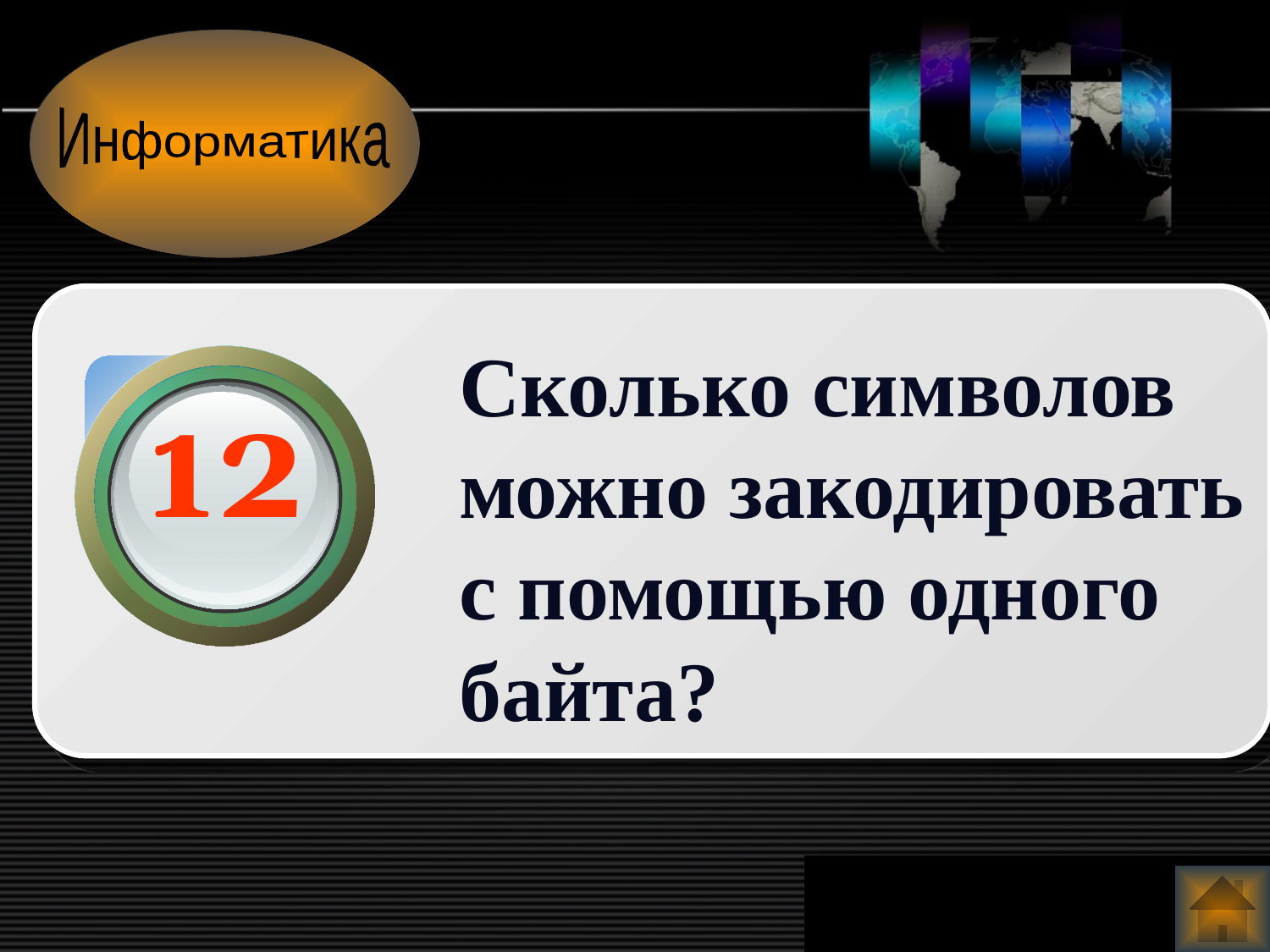

Информатика

Сколько символов можно закодировать с помощью одного байта?

12

www.themegallery.com